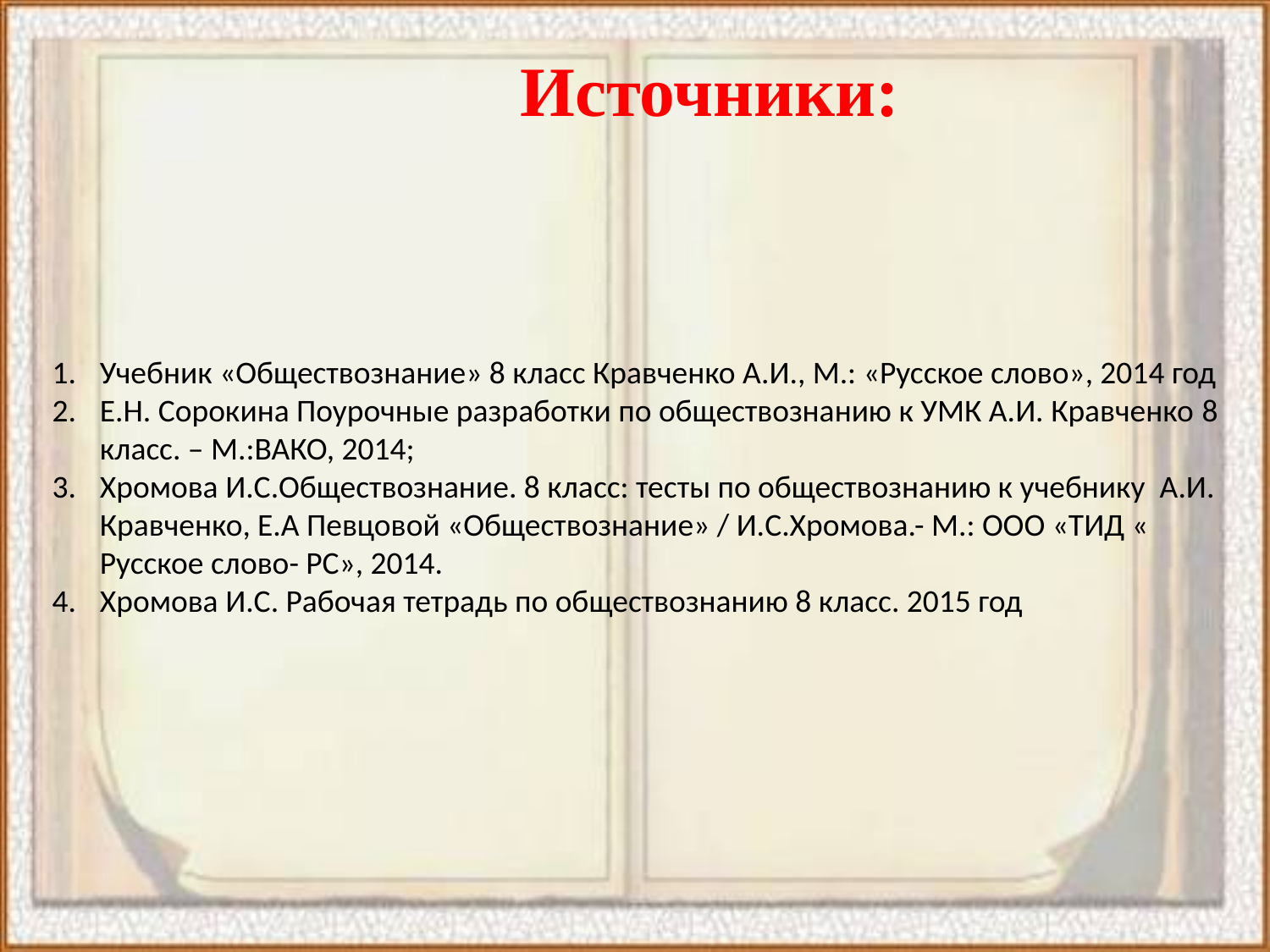

Источники:

Учебник «Обществознание» 8 класс Кравченко А.И., М.: «Русское слово», 2014 год
Е.Н. Сорокина Поурочные разработки по обществознанию к УМК А.И. Кравченко 8 класс. – М.:ВАКО, 2014;
Хромова И.С.Обществознание. 8 класс: тесты по обществознанию к учебнику  А.И. Кравченко, Е.А Певцовой «Обществознание» / И.С.Хромова.- М.: ООО «ТИД « Русское слово- РС», 2014.
Хромова И.С. Рабочая тетрадь по обществознанию 8 класс. 2015 год